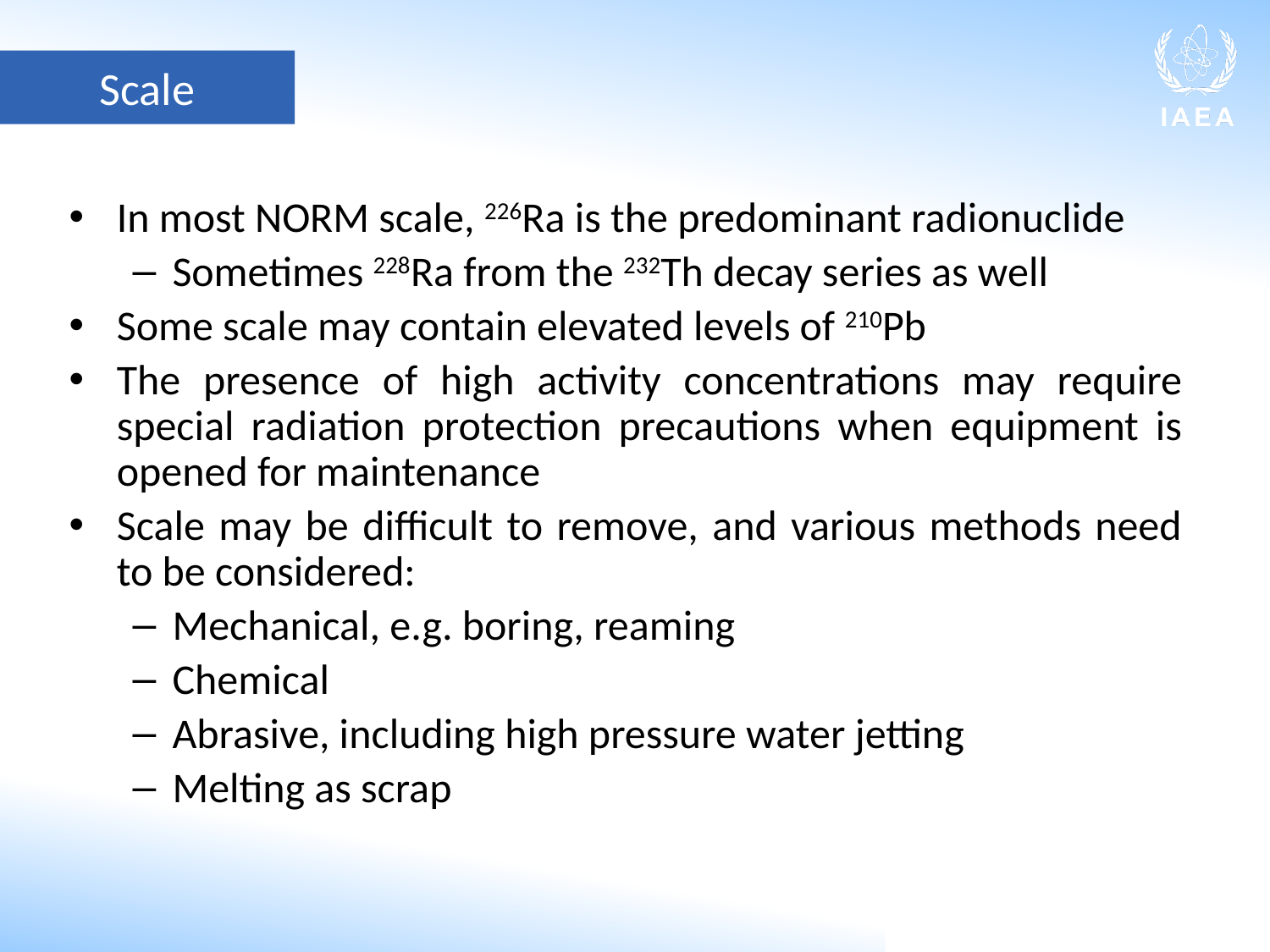

Scale
In most NORM scale, 226Ra is the predominant radionuclide
Sometimes 228Ra from the 232Th decay series as well
Some scale may contain elevated levels of 210Pb
The presence of high activity concentrations may require special radiation protection precautions when equipment is opened for maintenance
Scale may be difficult to remove, and various methods need to be considered:
Mechanical, e.g. boring, reaming
Chemical
Abrasive, including high pressure water jetting
Melting as scrap